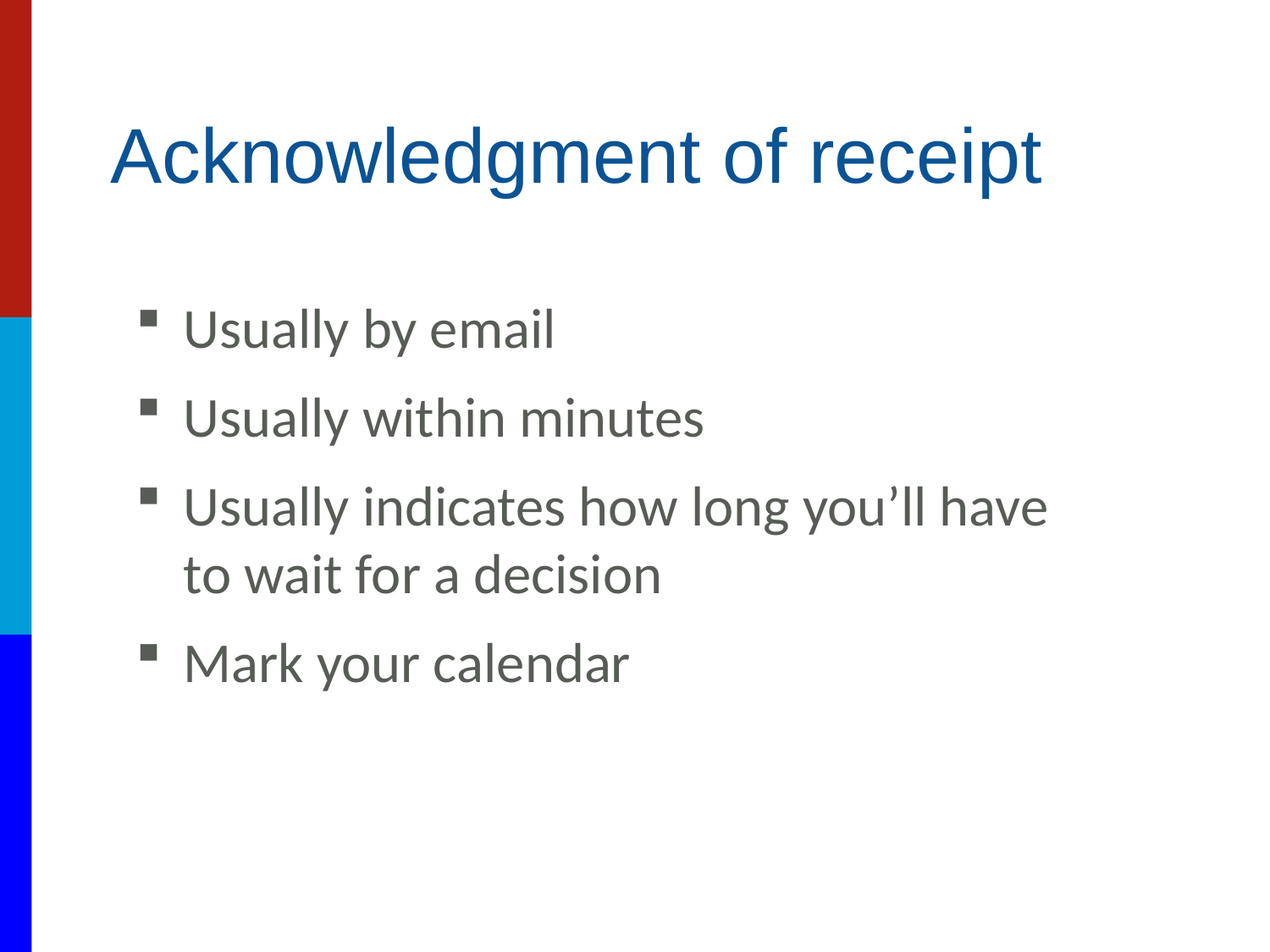

# Acknowledgment of receipt
Usually by email
Usually within minutes
Usually indicates how long you’ll have to wait for a decision
Mark your calendar